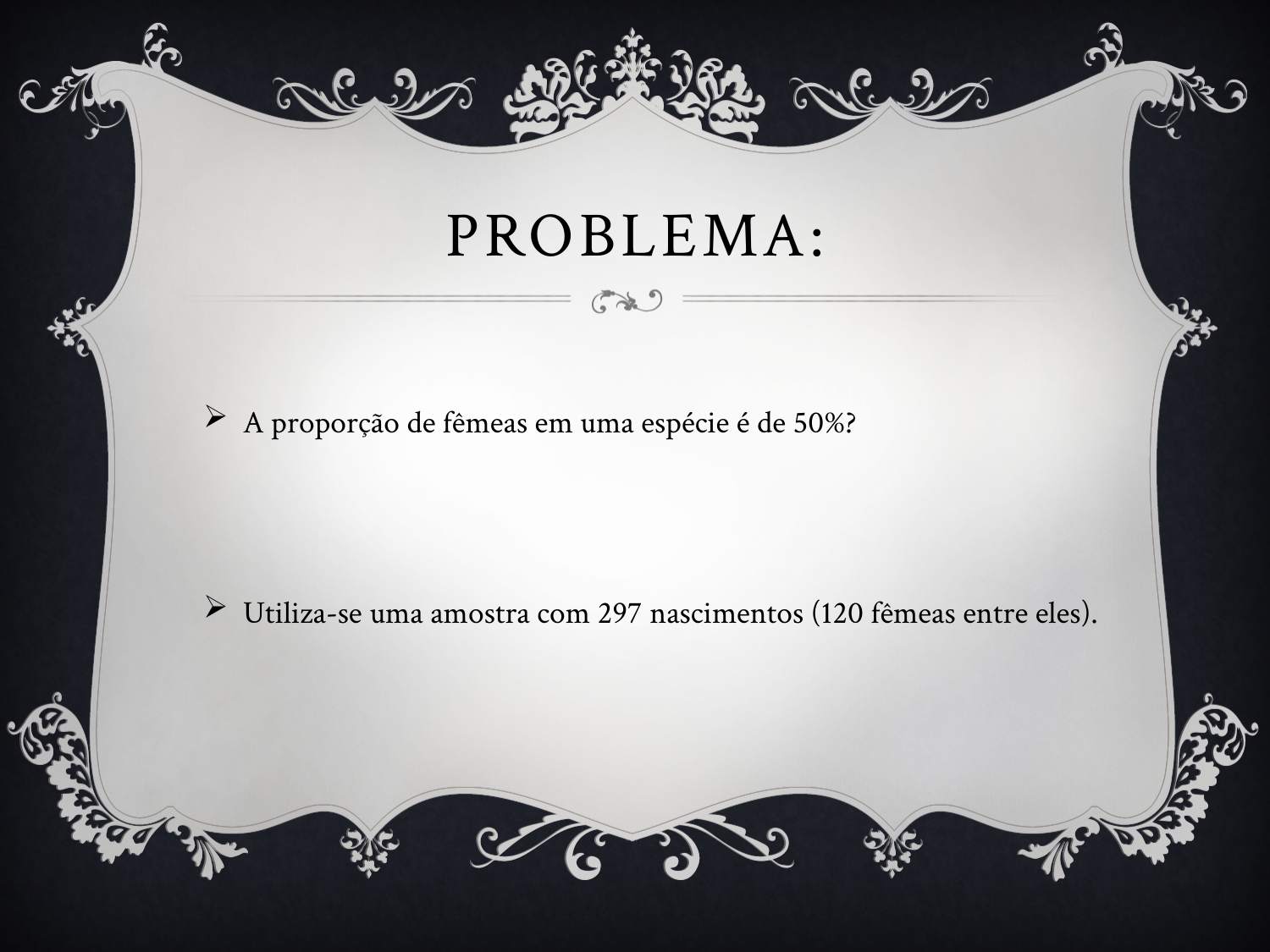

# Problema:
A proporção de fêmeas em uma espécie é de 50%?

Utiliza-se uma amostra com 297 nascimentos (120 fêmeas entre eles).